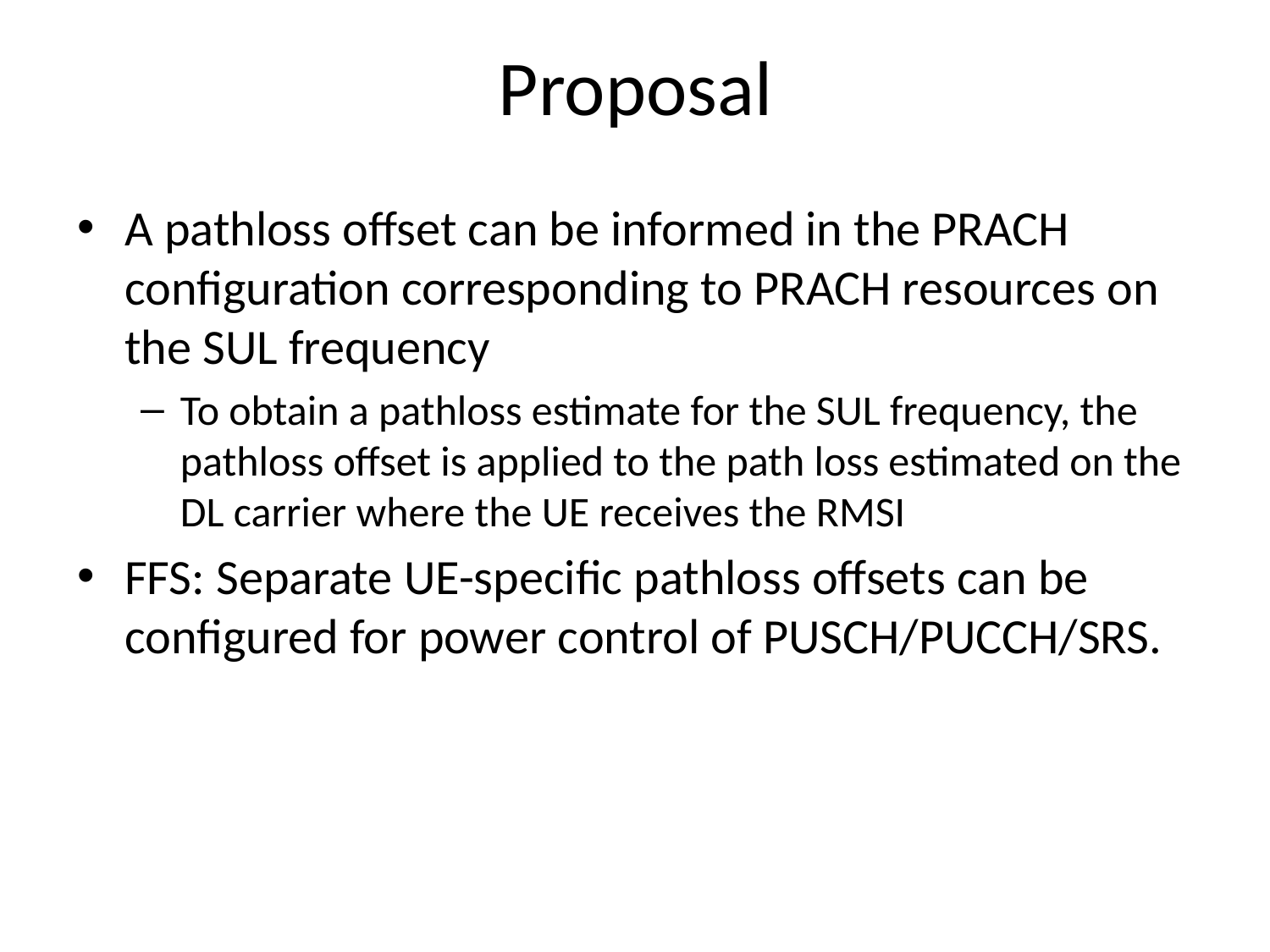

# Proposal
A pathloss offset can be informed in the PRACH configuration corresponding to PRACH resources on the SUL frequency
To obtain a pathloss estimate for the SUL frequency, the pathloss offset is applied to the path loss estimated on the DL carrier where the UE receives the RMSI
FFS: Separate UE-specific pathloss offsets can be configured for power control of PUSCH/PUCCH/SRS.